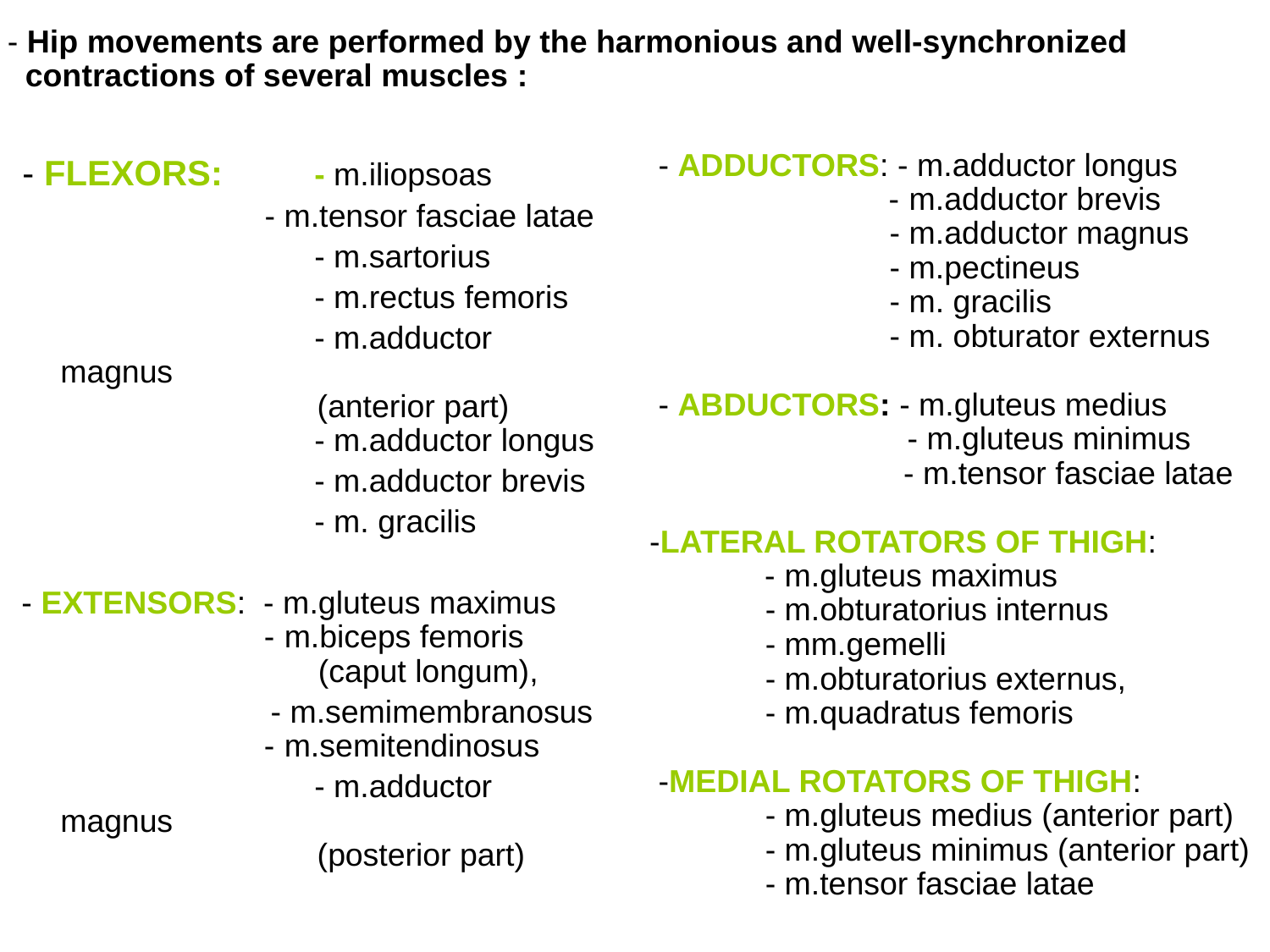

- Hip movements are performed by the harmonious and well-synchronized
  contractions of several muscles :

 - FLEXORS: 	- m.iliopsoas
	                       - m.tensor fasciae latae
		          	- m.sartorius
                       	- m.rectus femoris
		          	- m.adductor magnus
                             (anterior part)
                  	- m.adductor longus
                       	- m.adductor brevis
                     	- m. gracilis

 - EXTENSORS:  - m.gluteus maximus
                       - m.biceps femoris
                             (caput longum),
                             - m.semimembranosus
                       - m.semitendinosus
			- m.adductor magnus
                             (posterior part)

 - ADDUCTORS: - m.adductor longus
                           - m.adductor brevis
                           - m.adductor magnus
                           - m.pectineus
                           - m. gracilis
                           - m. obturator externus

 - ABDUCTORS: - m.gluteus medius
                             - m.gluteus minimus
 		- m.tensor fasciae latae

-LATERAL ROTATORS OF THIGH:
             - m.gluteus maximus
             - m.obturatorius internus
             - mm.gemelli
             - m.obturatorius externus,
             - m.quadratus femoris

 -MEDIAL ROTATORS OF THIGH:
             - m.gluteus medius (anterior part)
             - m.gluteus minimus (anterior part)
             - m.tensor fasciae latae